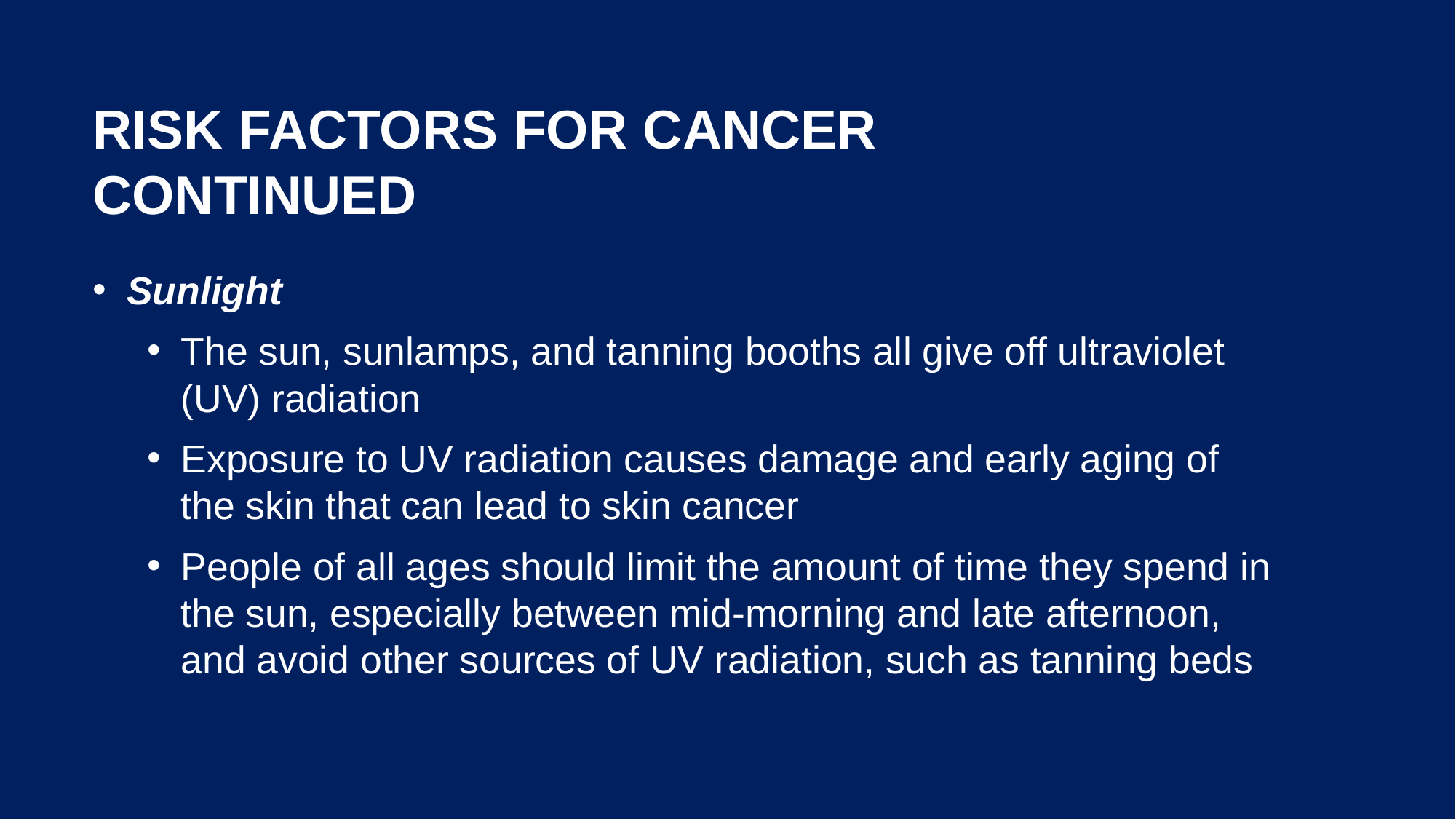

# Risk Factors for Cancer Continued
Sunlight
The sun, sunlamps, and tanning booths all give off ultraviolet (UV) radiation
Exposure to UV radiation causes damage and early aging of the skin that can lead to skin cancer
People of all ages should limit the amount of time they spend in the sun, especially between mid-morning and late afternoon, and avoid other sources of UV radiation, such as tanning beds